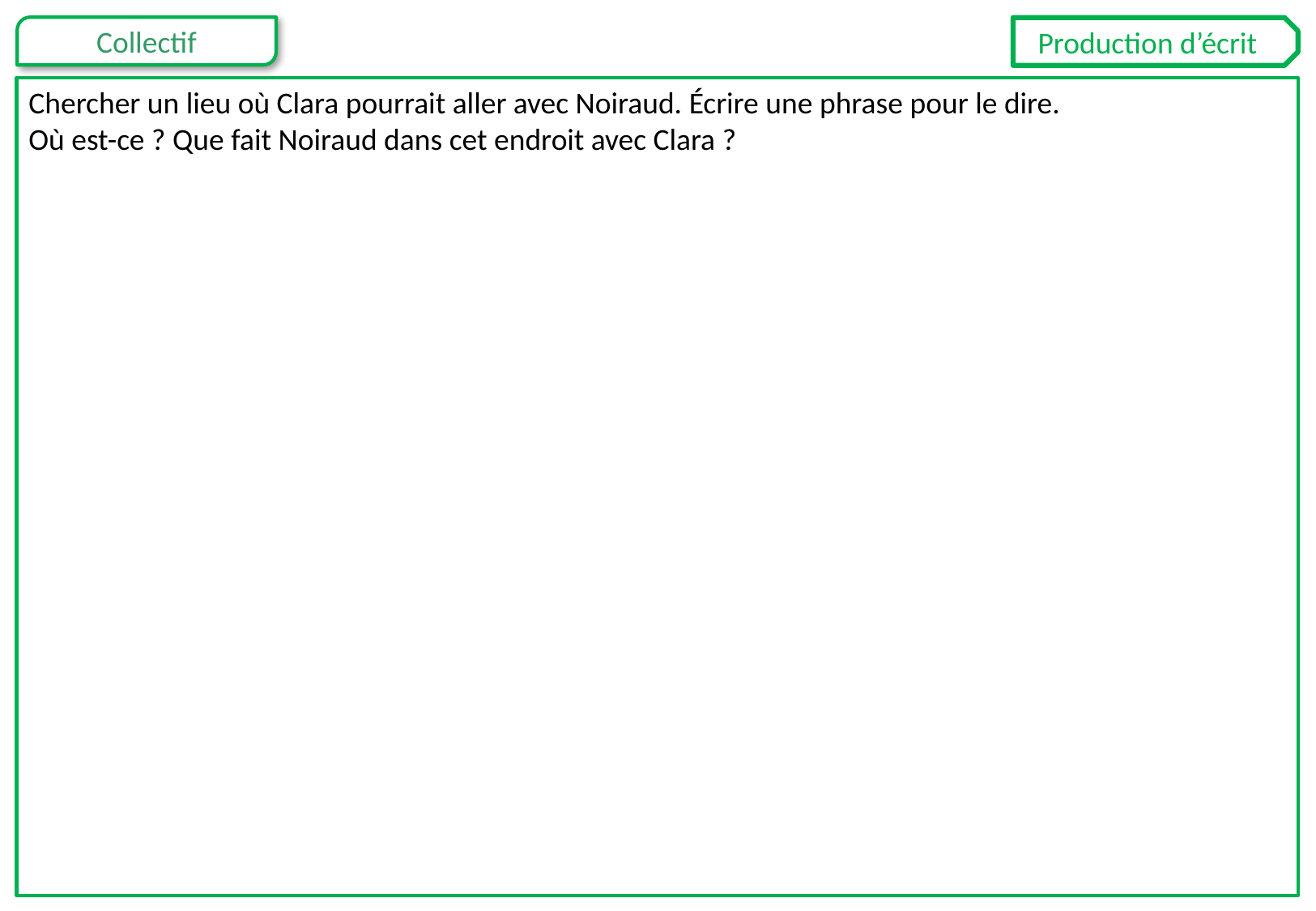

Production d’écrit
Chercher un lieu où Clara pourrait aller avec Noiraud. Écrire une phrase pour le dire.
Où est-ce ? Que fait Noiraud dans cet endroit avec Clara ?